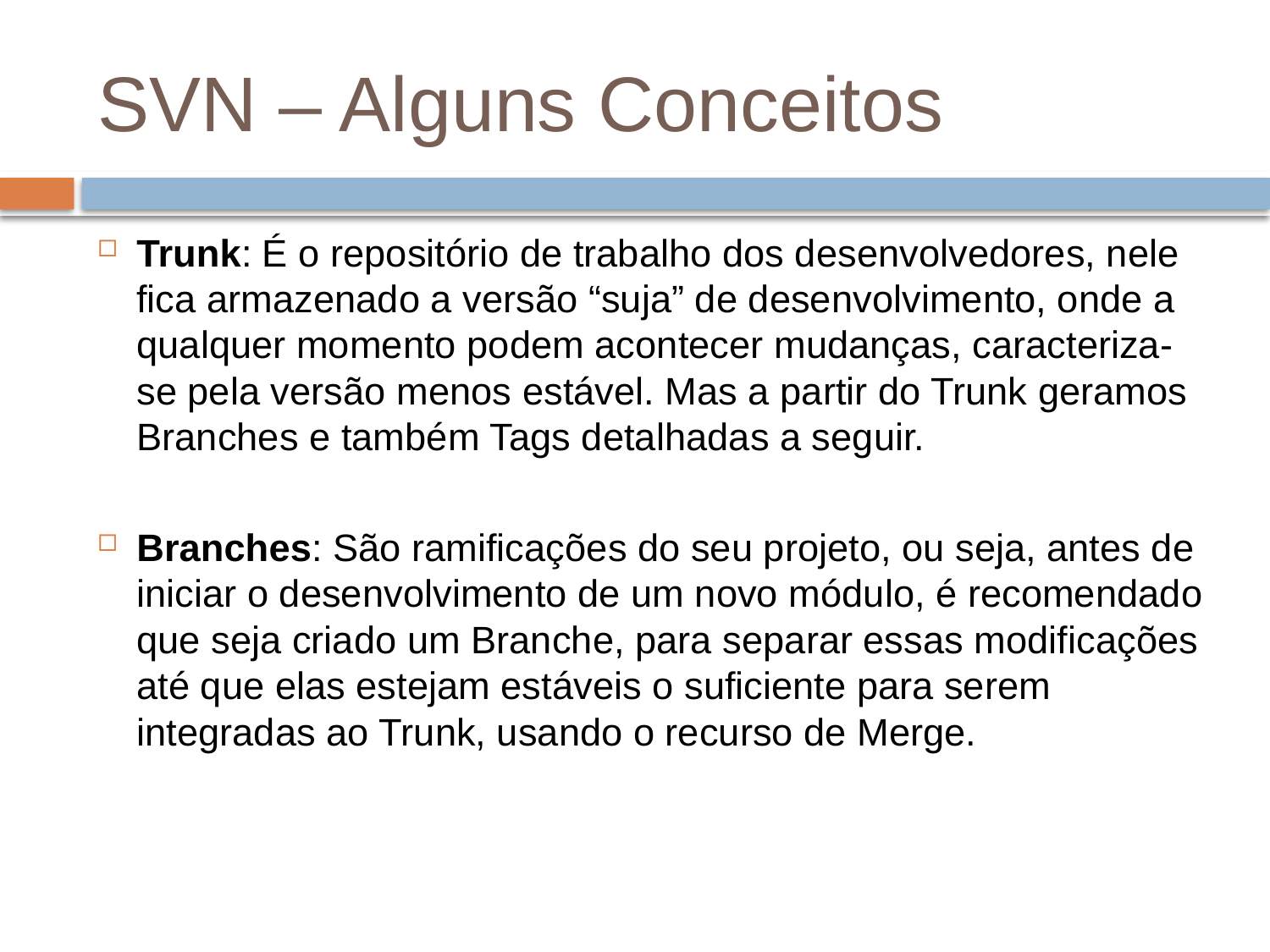

# SVN – Alguns Conceitos
Trunk: É o repositório de trabalho dos desenvolvedores, nele fica armazenado a versão “suja” de desenvolvimento, onde a qualquer momento podem acontecer mudanças, caracteriza-se pela versão menos estável. Mas a partir do Trunk geramos Branches e também Tags detalhadas a seguir.

Branches: São ramificações do seu projeto, ou seja, antes de iniciar o desenvolvimento de um novo módulo, é recomendado que seja criado um Branche, para separar essas modificações até que elas estejam estáveis o suficiente para serem integradas ao Trunk, usando o recurso de Merge.